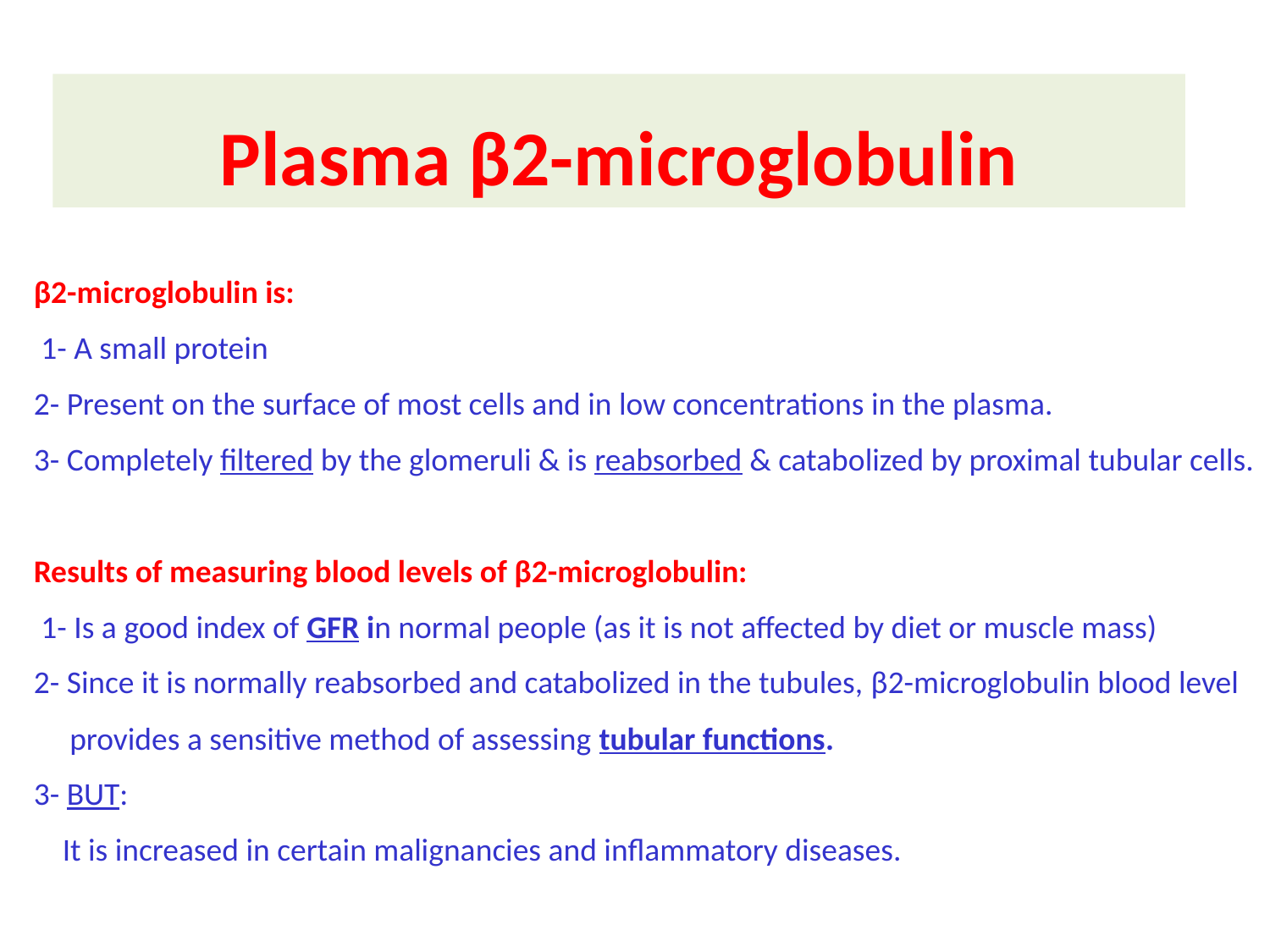

Plasma β2-microglobulin
β2-microglobulin is:
 1- A small protein
2- Present on the surface of most cells and in low concentrations in the plasma.
3- Completely filtered by the glomeruli & is reabsorbed & catabolized by proximal tubular cells.

Results of measuring blood levels of β2-microglobulin:
 1- Is a good index of GFR in normal people (as it is not affected by diet or muscle mass)
2- Since it is normally reabsorbed and catabolized in the tubules, β2-microglobulin blood level
     provides a sensitive method of assessing tubular functions.
3- BUT:
    It is increased in certain malignancies and inflammatory diseases.